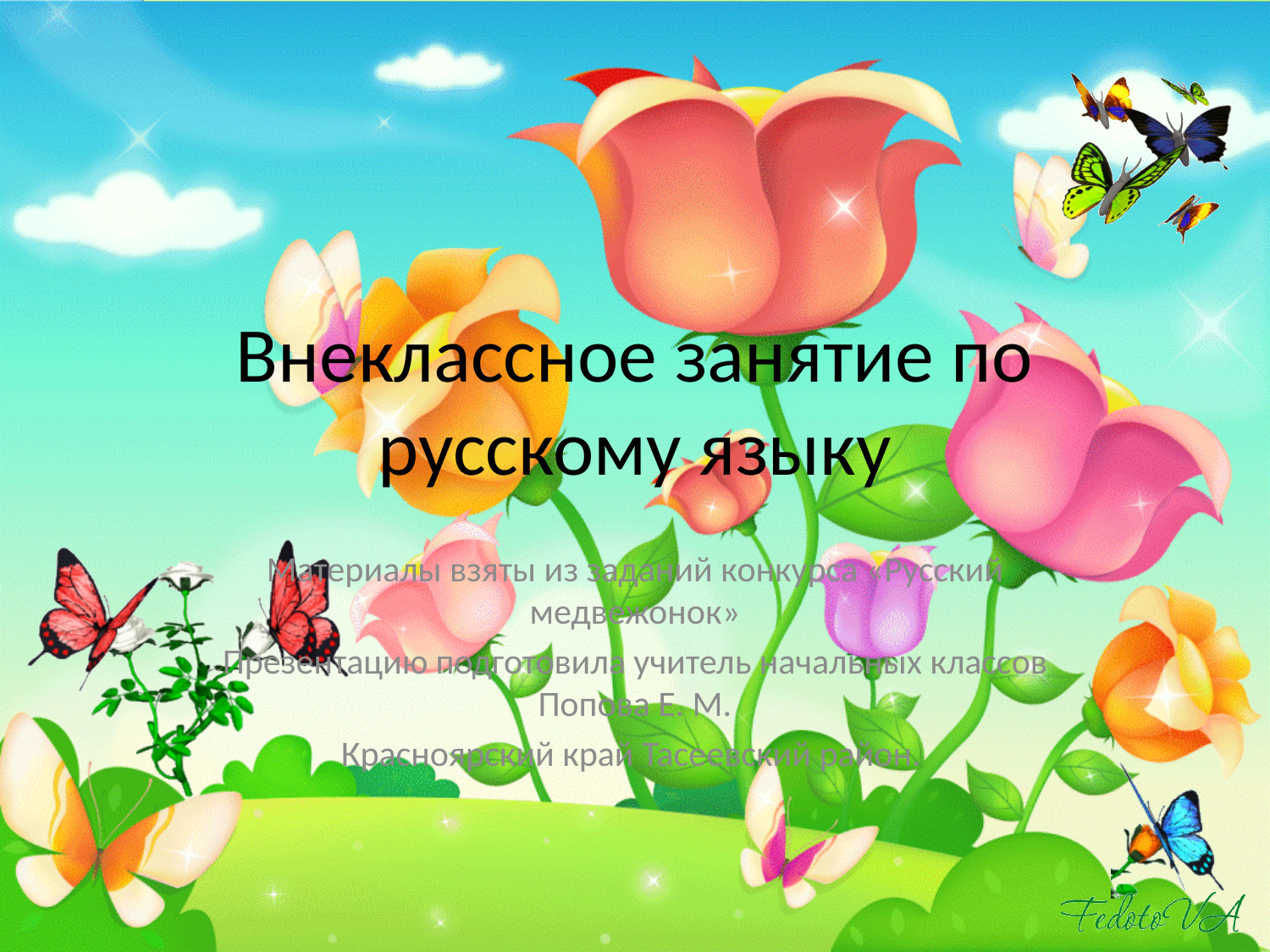

# Внеклассное занятие по русскому языку
Материалы взяты из заданий конкурса «Русский медвежонок»
Презентацию подготовила учитель начальных классов Попова Е. М.
Красноярский край Тасеевский район.